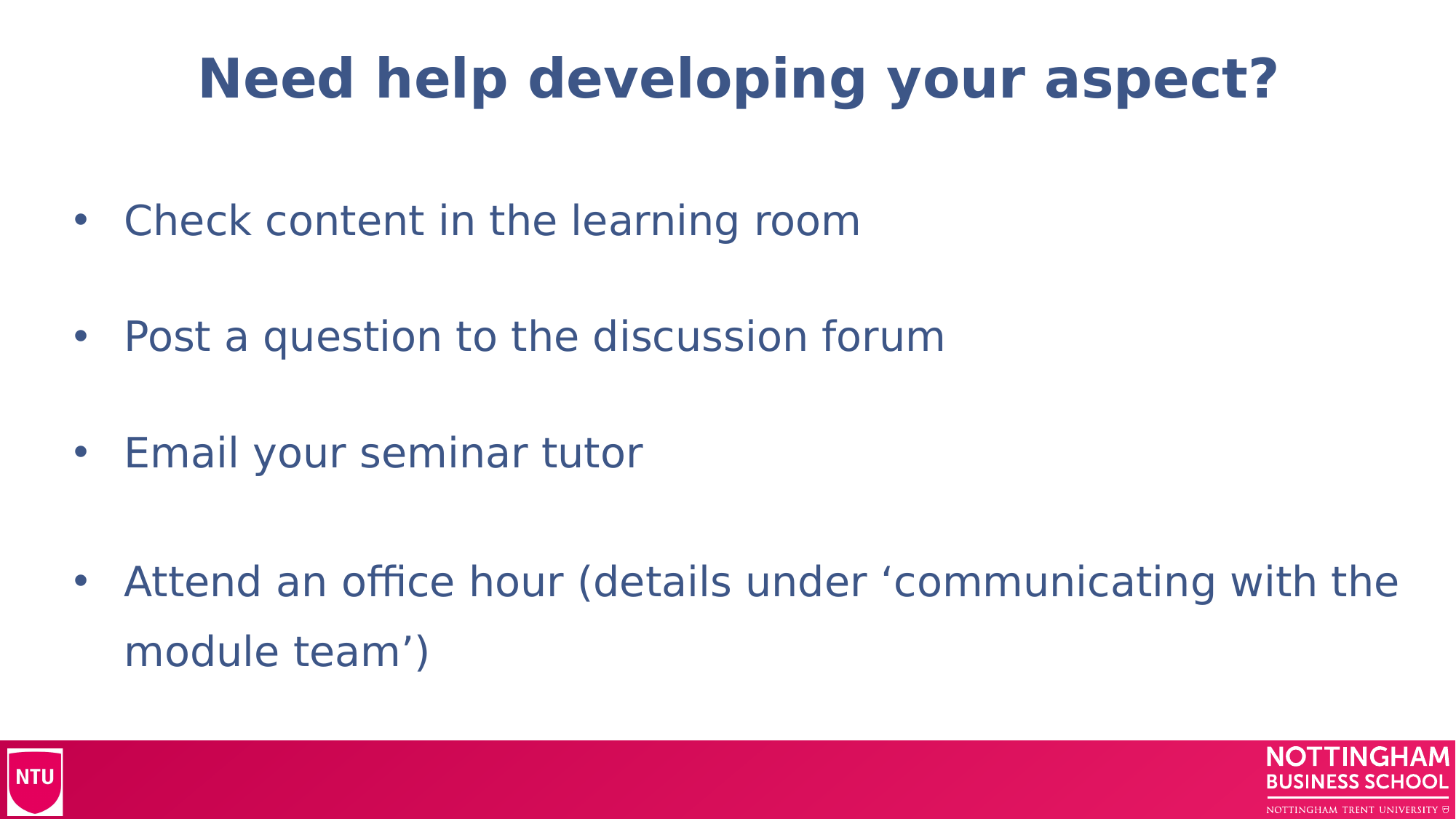

# Need help developing your aspect?
Check content in the learning room

Post a question to the discussion forum

Email your seminar tutor

Attend an office hour (details under ‘communicating with the module team’)